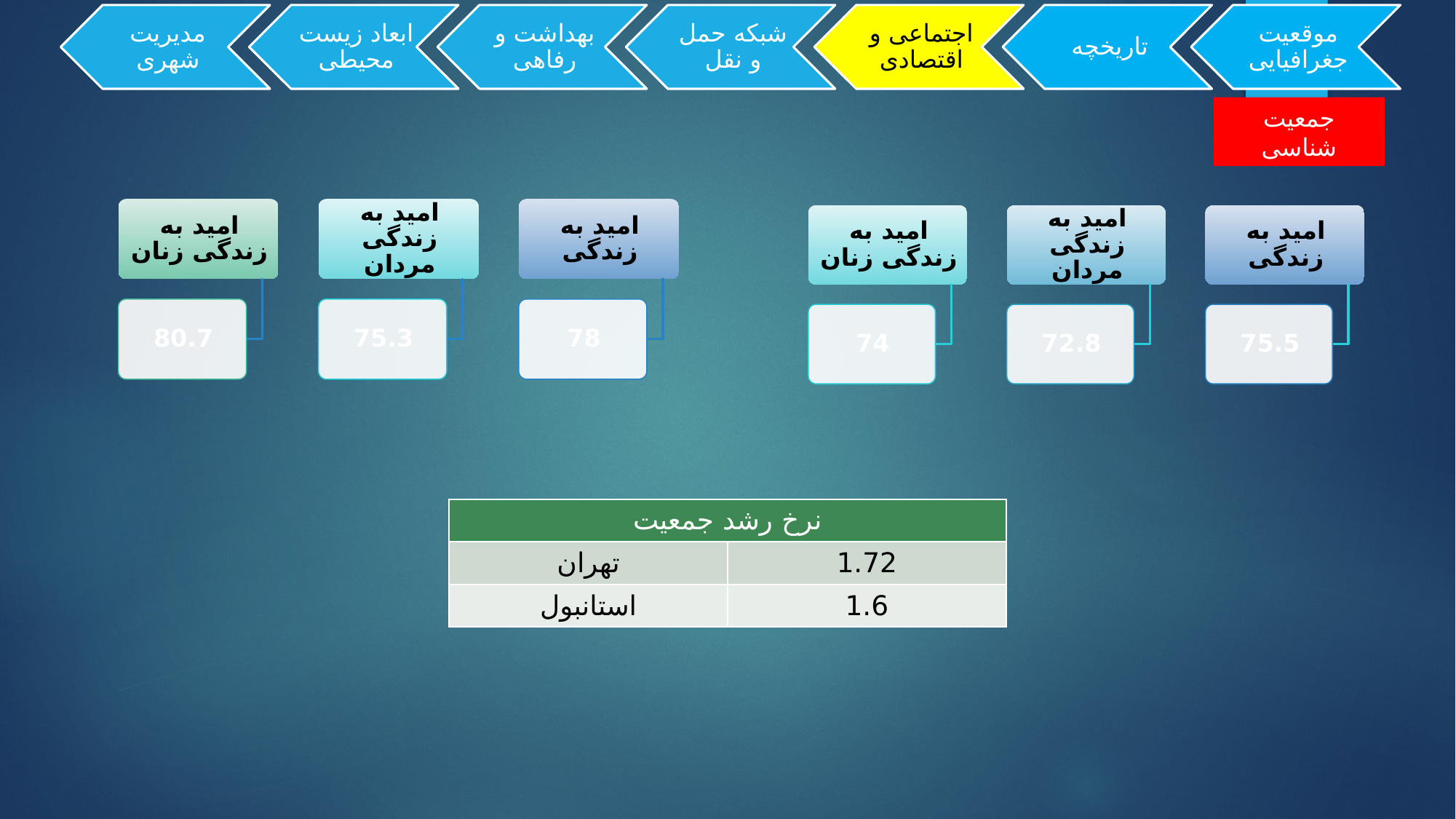

موقعیت جغرافیایی
تاریخچه
اجتماعی و اقتصادی
شبکه حمل و نقل
بهداشت و رفاهی
ابعاد زیست محیطی
مدیریت شهری
جمعیت شناسی
امید به زندگی
78
امید به زندگی مردان
75.3
امید به زندگی زنان
80.7
امید به زندگی
75.5
امید به زندگی مردان
72.8
امید به زندگی زنان
74
| نرخ رشد جمعیت |  |
| --- | --- |
| تهران | 1.72 |
| استانبول | 1.6 |